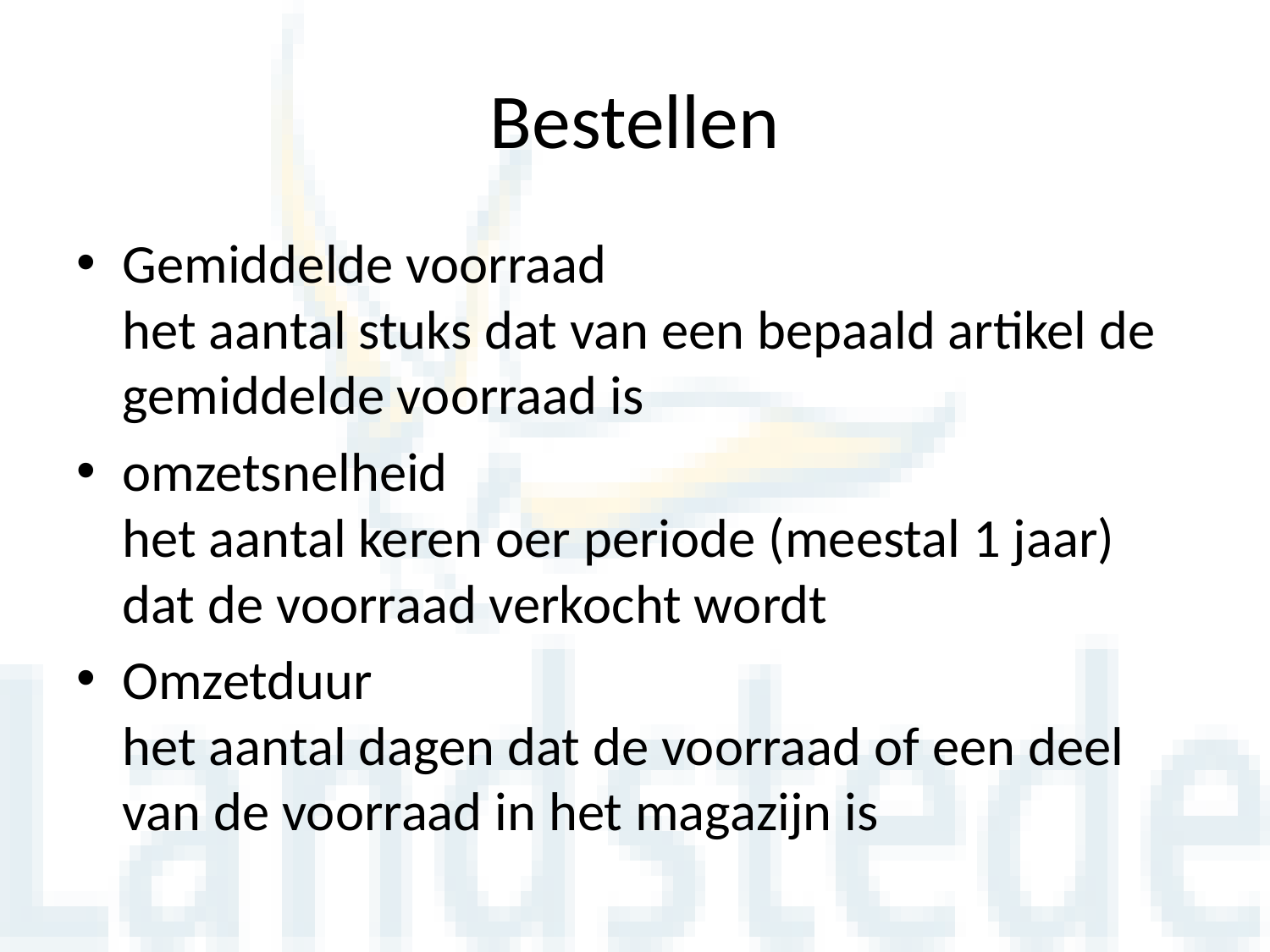

# Bestellen
Gemiddelde voorraad
het aantal stuks dat van een bepaald artikel de gemiddelde voorraad is
omzetsnelheid
het aantal keren oer periode (meestal 1 jaar) dat de voorraad verkocht wordt
Omzetduur
het aantal dagen dat de voorraad of een deel van de voorraad in het magazijn is